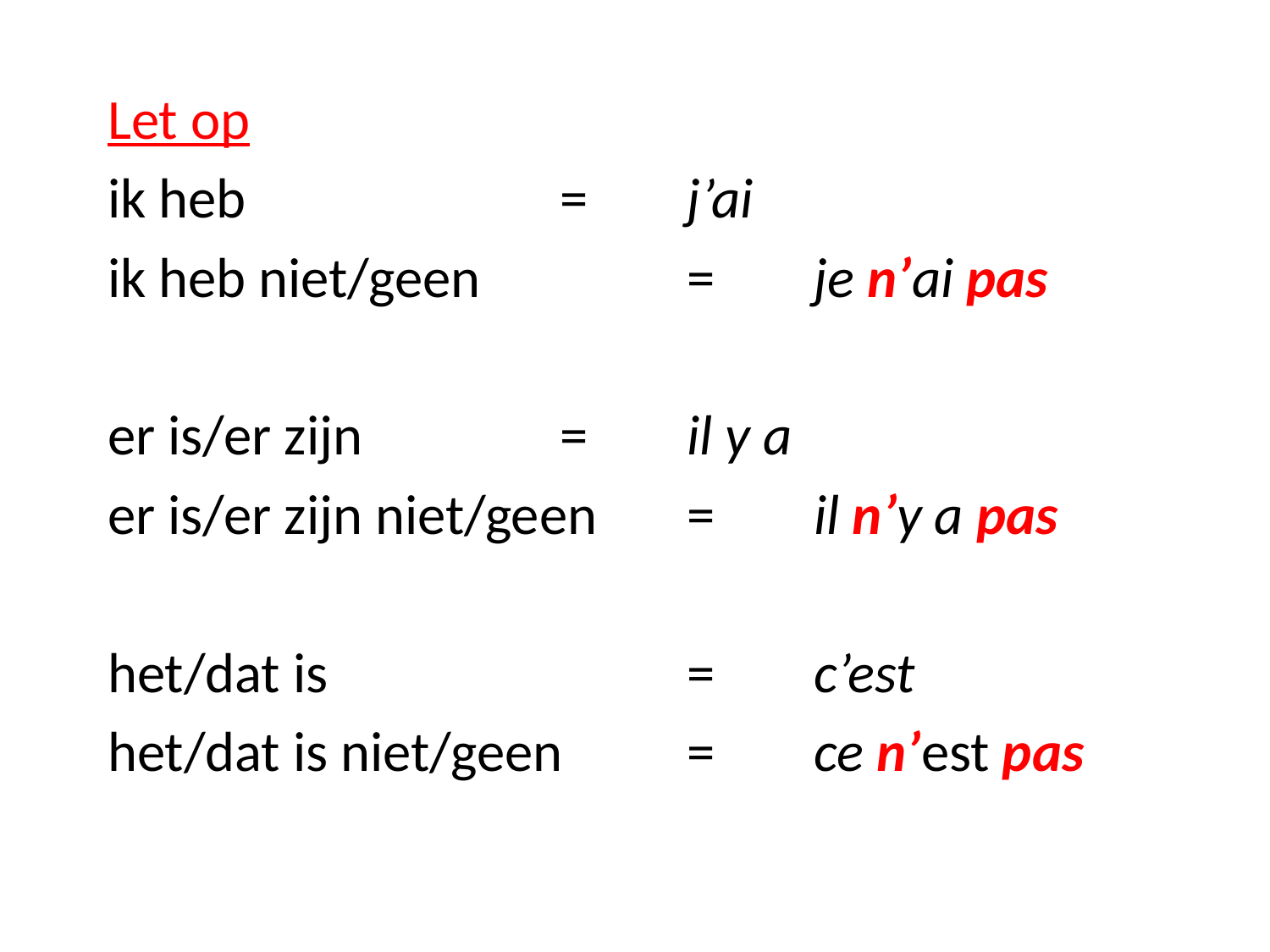

Let op
ik heb			=	j’ai
ik heb niet/geen		=	je n’ai pas

er is/er zijn		=	il y a
er is/er zijn niet/geen	=	il n’y a pas

het/dat is			=	c’est
het/dat is niet/geen	=	ce n’est pas